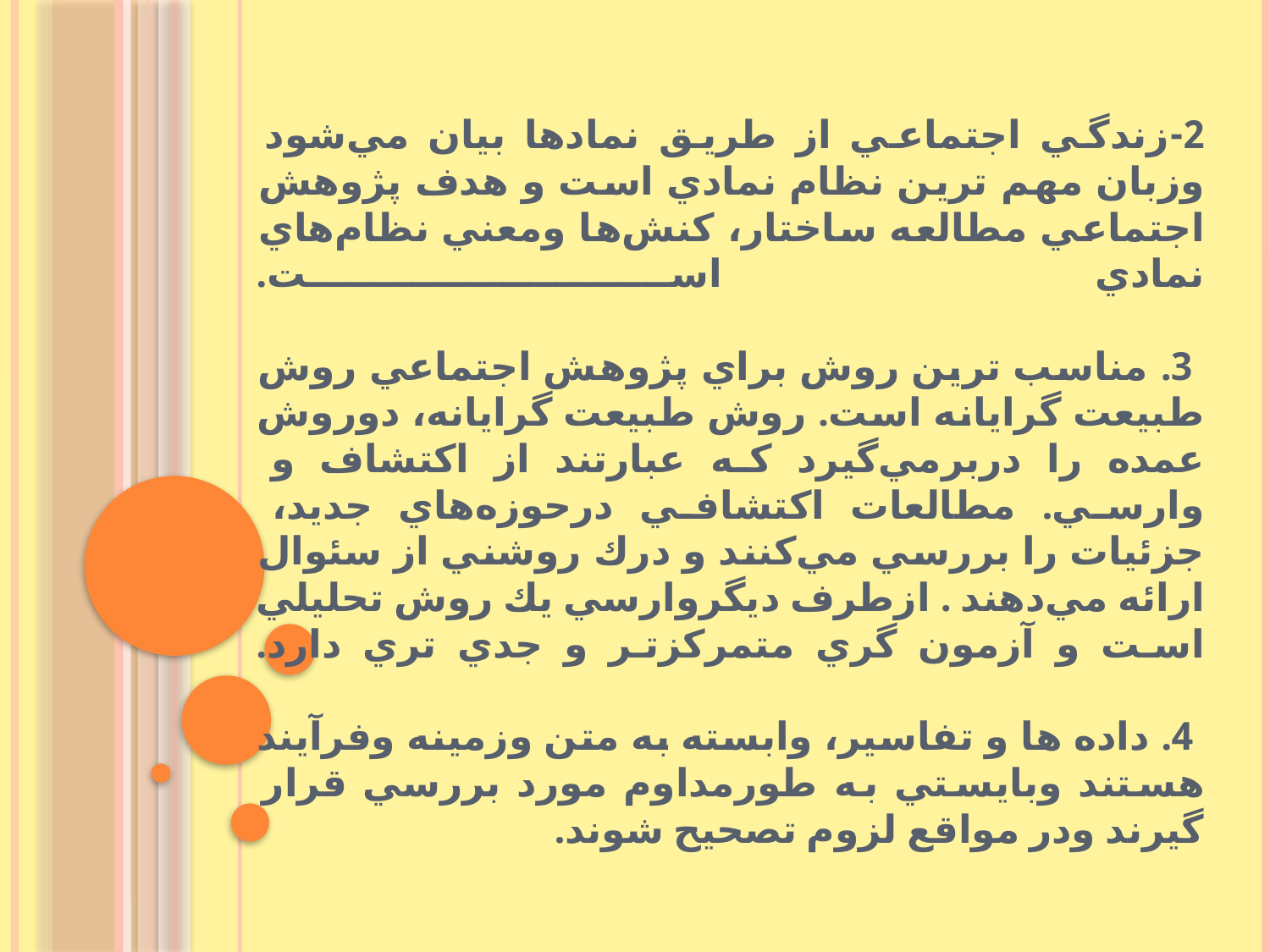

# 2-زندگي اجتماعي از طريق نمادها بيان مي‌شود وزبان مهم ترين نظام نمادي است و هدف پژوهش اجتماعي مطالعه ساختار، كنش‌ها ومعني نظام‌هاي نمادي است. 3. مناسب ترين روش براي پژوهش اجتماعي روش طبيعت گرايانه است. روش طبيعت گرايانه، دوروش عمده را دربرمي‌گيرد كه عبارتند از اكتشاف و وارسي. مطالعات اكتشافي درحوزه‌هاي جديد، جزئيات را بررسي مي‌كنند و درك روشني از سئوال ارائه مي‌دهند . ازطرف ديگروارسي يك روش تحليلي است و آزمون گري متمركزتر و جدي تري دارد. 4. داده ها و تفاسير، وابسته به متن وزمينه وفرآيند هستند وبايستي به طورمداوم مورد بررسي قرار گيرند ودر مواقع لزوم تصحيح شوند.